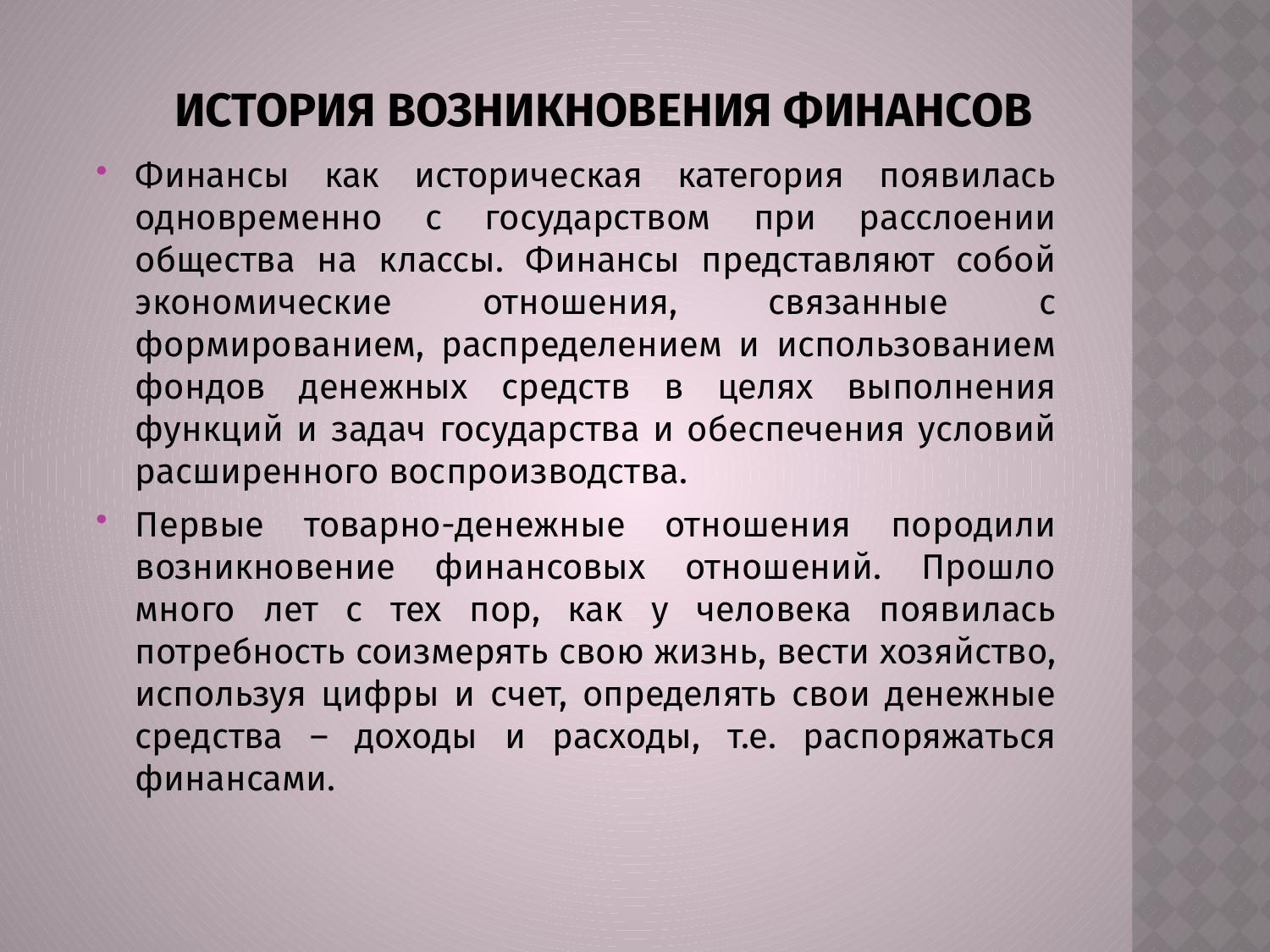

# История возникновения финансов
Финансы как историческая категория появилась одновременно с государством при расслоении общества на классы. Финансы представляют собой экономические отношения, связанные с формированием, распределением и использованием фондов денежных средств в целях выполнения функций и задач государства и обеспечения условий расширенного воспроизводства.
Первые товарно-денежные отношения породили возникновение финансовых отношений. Прошло много лет с тех пор, как у человека появилась потребность соизмерять свою жизнь, вести хозяйство, используя цифры и счет, определять свои денежные средства – доходы и расходы, т.е. распоряжаться финансами.